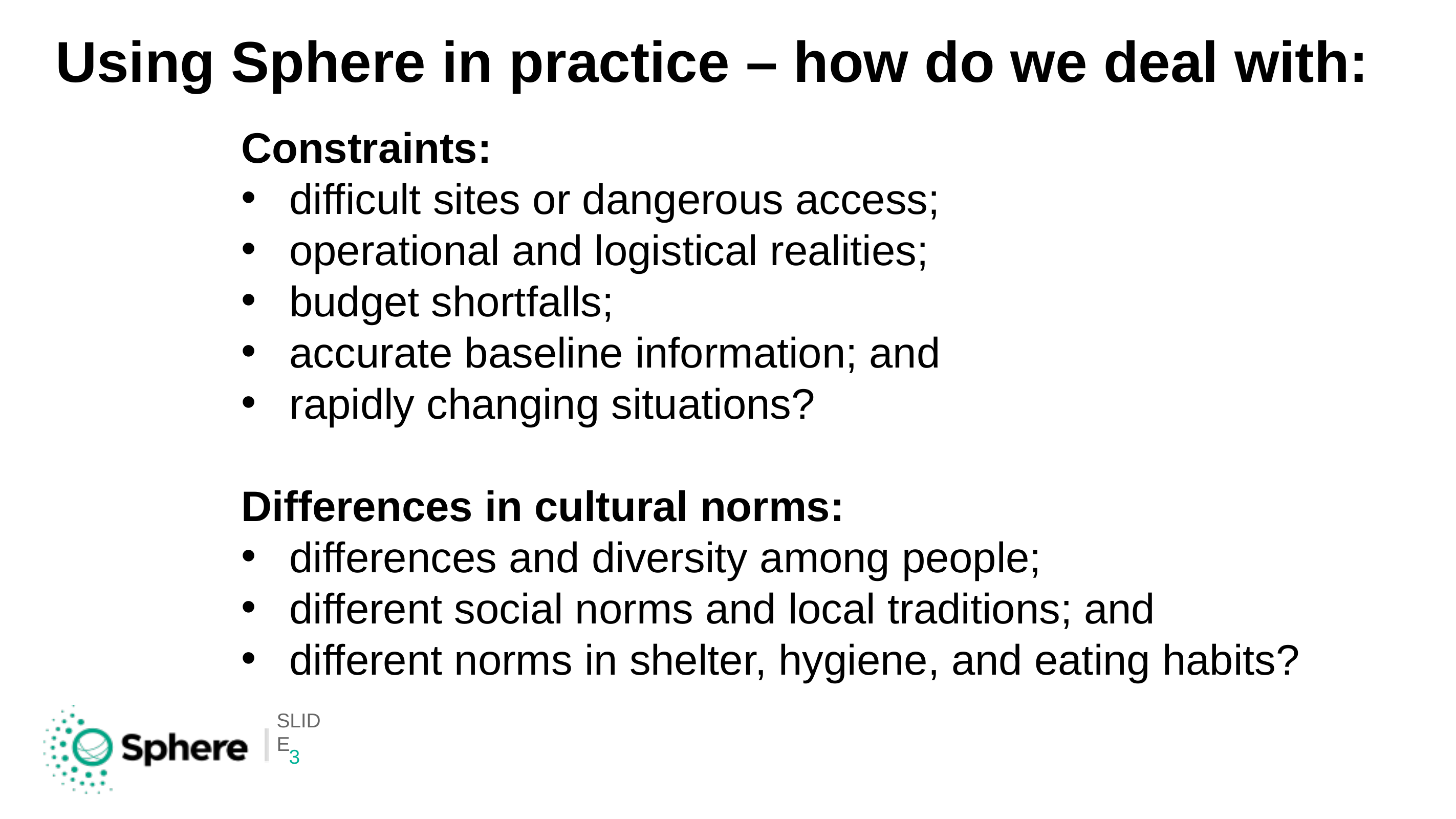

# Using Sphere in practice – how do we deal with:
Constraints:
difficult sites or dangerous access;
operational and logistical realities;
budget shortfalls;
accurate baseline information; and
rapidly changing situations?

Differences in cultural norms:
differences and diversity among people;
different social norms and local traditions; and
different norms in shelter, hygiene, and eating habits?

3